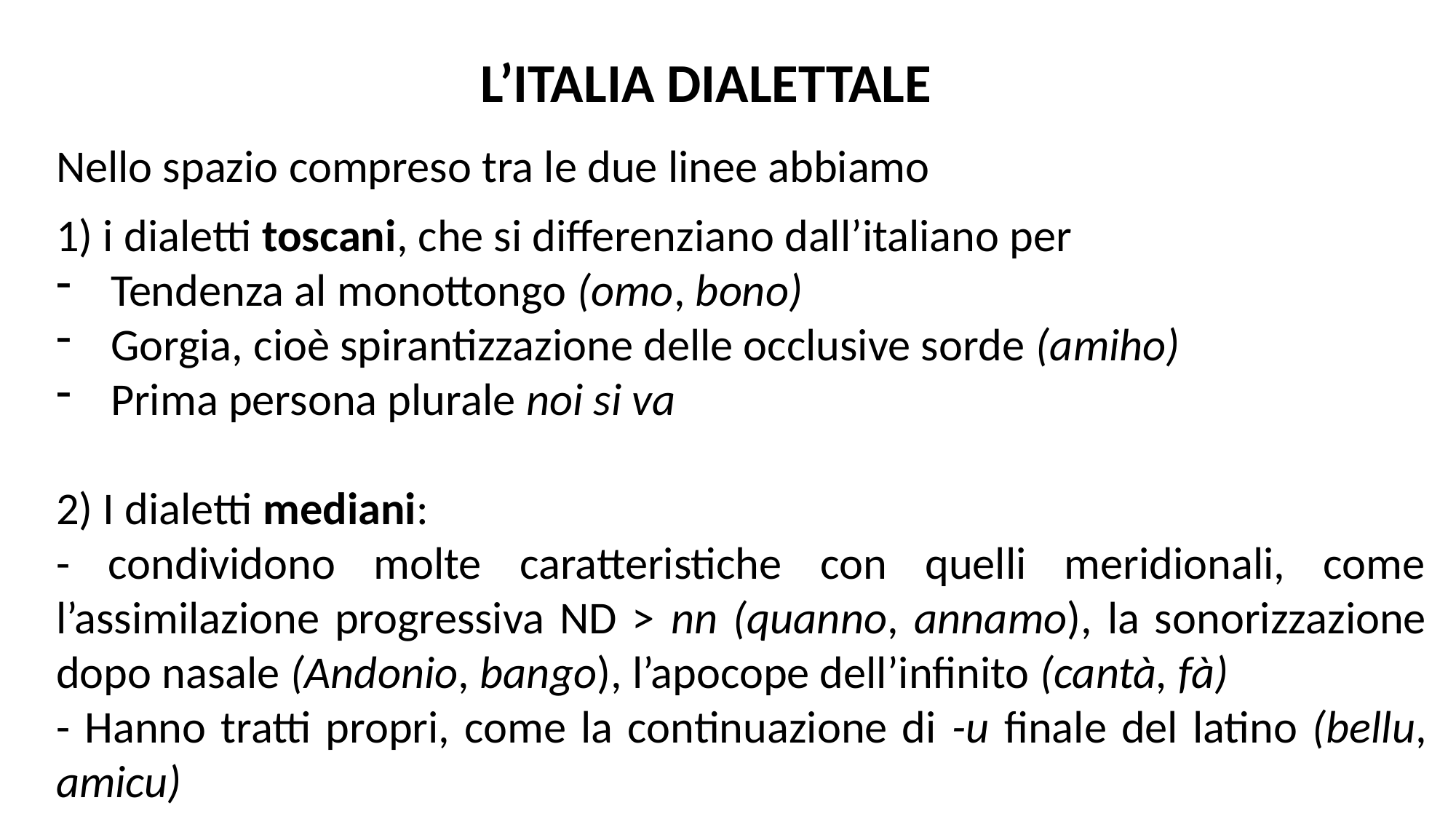

L’ITALIA DIALETTALE
Nello spazio compreso tra le due linee abbiamo

1) i dialetti toscani, che si differenziano dall’italiano per
Tendenza al monottongo (omo, bono)
Gorgia, cioè spirantizzazione delle occlusive sorde (amiho)
Prima persona plurale noi si va

2) I dialetti mediani:
- condividono molte caratteristiche con quelli meridionali, come l’assimilazione progressiva ND > nn (quanno, annamo), la sonorizzazione dopo nasale (Andonio, bango), l’apocope dell’infinito (cantà, fà)
- Hanno tratti propri, come la continuazione di -u finale del latino (bellu, amicu)